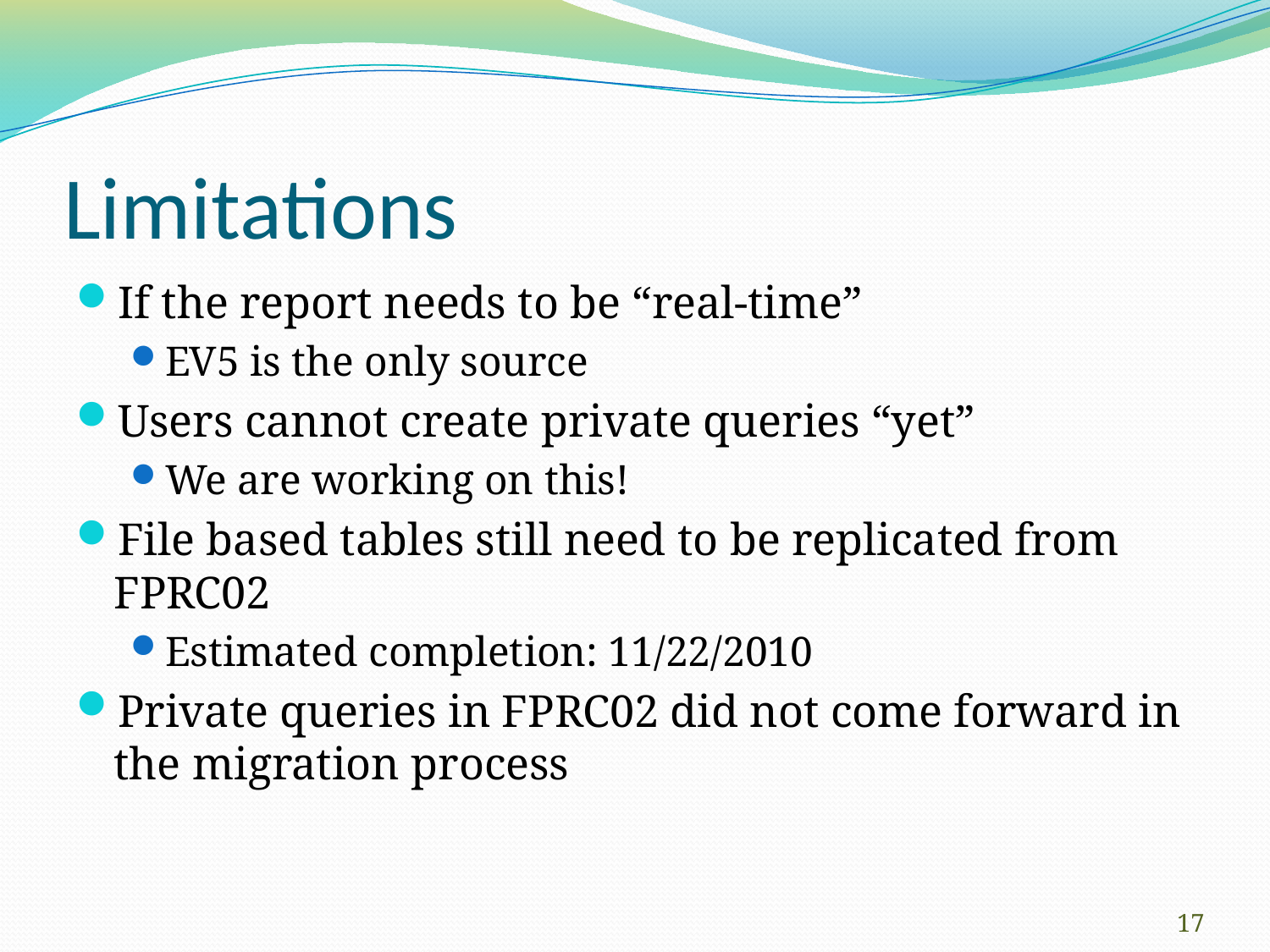

# Limitations
If the report needs to be “real-time”
EV5 is the only source
Users cannot create private queries “yet”
We are working on this!
File based tables still need to be replicated from FPRC02
Estimated completion: 11/22/2010
Private queries in FPRC02 did not come forward in the migration process
17